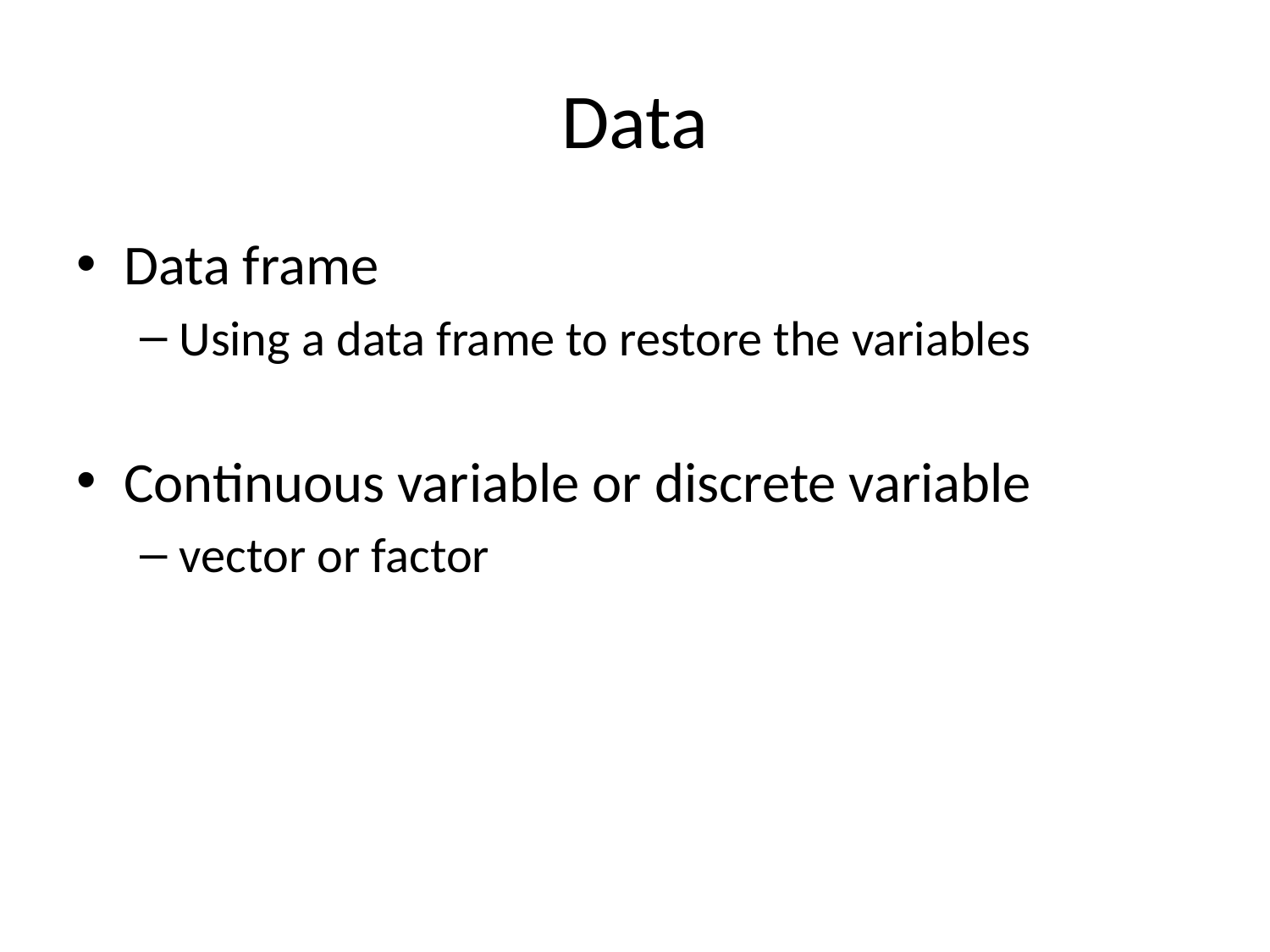

# Data
Data frame
Using a data frame to restore the variables

Continuous variable or discrete variable
vector or factor